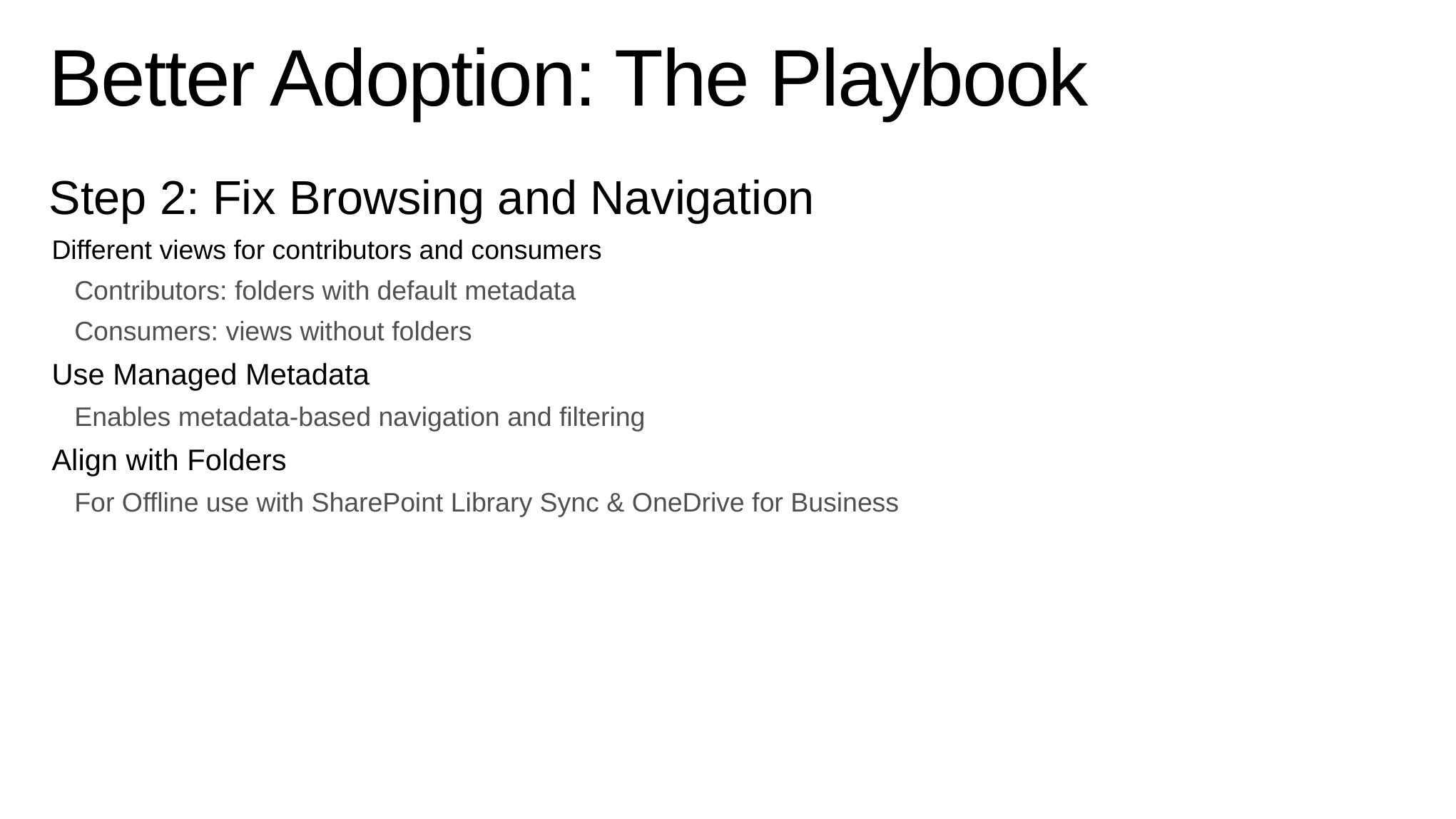

# Better Adoption: The Playbook
Step 2: Fix Browsing and Navigation
Different views for contributors and consumers
Contributors: folders with default metadata
Consumers: views without folders
Use Managed Metadata
Enables metadata-based navigation and filtering
Align with Folders
For Offline use with SharePoint Library Sync & OneDrive for Business